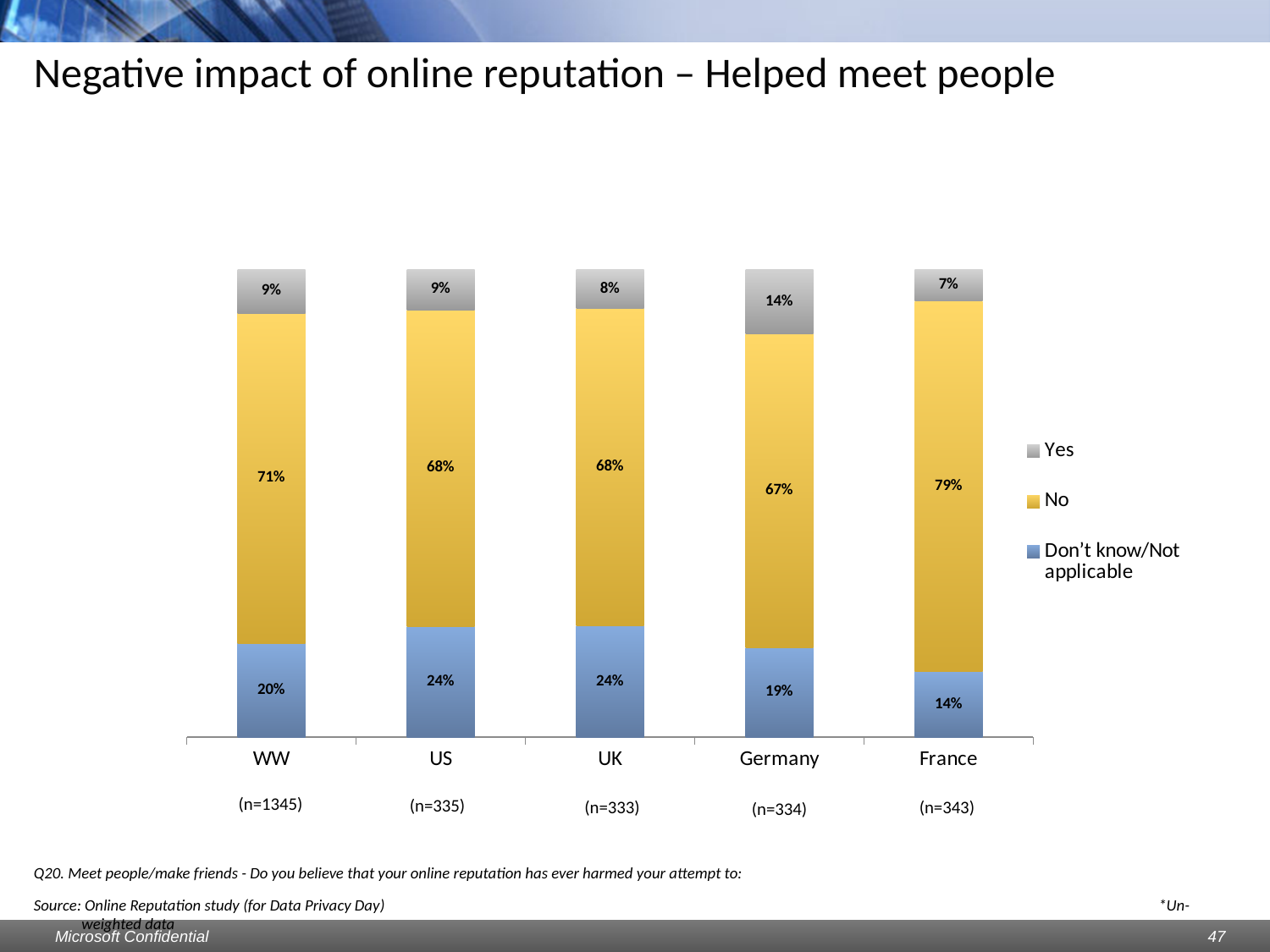

# Negative impact of online reputation – Helped meet people

### Chart

| Category | Don’t know/Not applicable   | No                         | Yes                        |
|---|---|---|---|
| WW | 0.20074349442379313 | 0.7055762081784387 | 0.09368029739776974 |
| US | 0.2358208955223884 | 0.677611940298514 | 0.08656716417910457 |
| UK | 0.23723723723723852 | 0.6786786786786884 | 0.08408408408408415 |
| Germany | 0.1916167664670659 | 0.670658682634737 | 0.1377245508982037 |
| France | 0.13994169096210032 | 0.793002915451895 | 0.06705539358600583 |
(n=1345)
(n=335)
(n=333)
(n=343)
(n=334)
Q20. Meet people/make friends - Do you believe that your online reputation has ever harmed your attempt to:
Source: Online Reputation study (for Data Privacy Day) 						                 *Un-weighted data